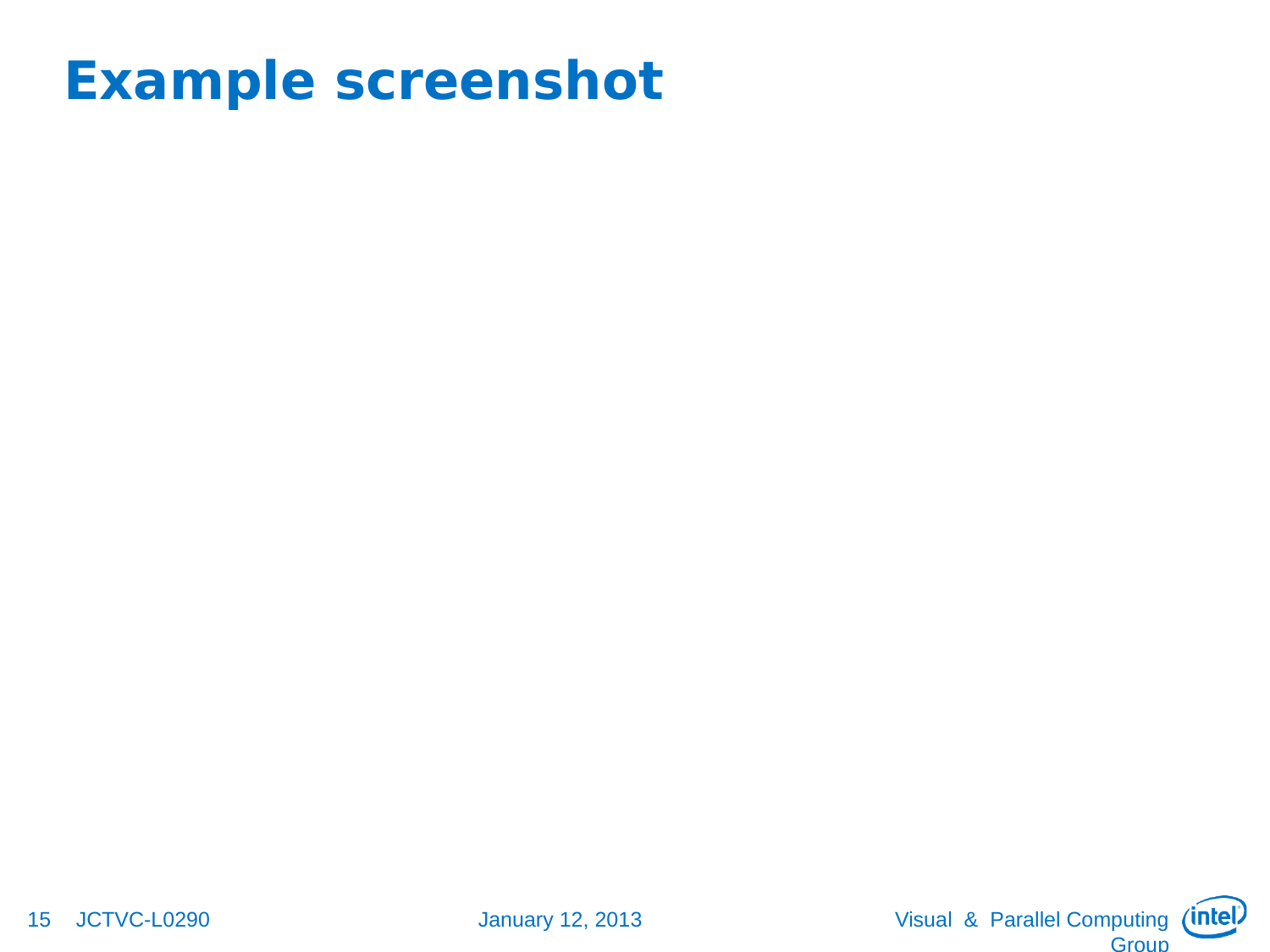

# Example screenshot

15
JCTVC-L0290
January 12, 2013